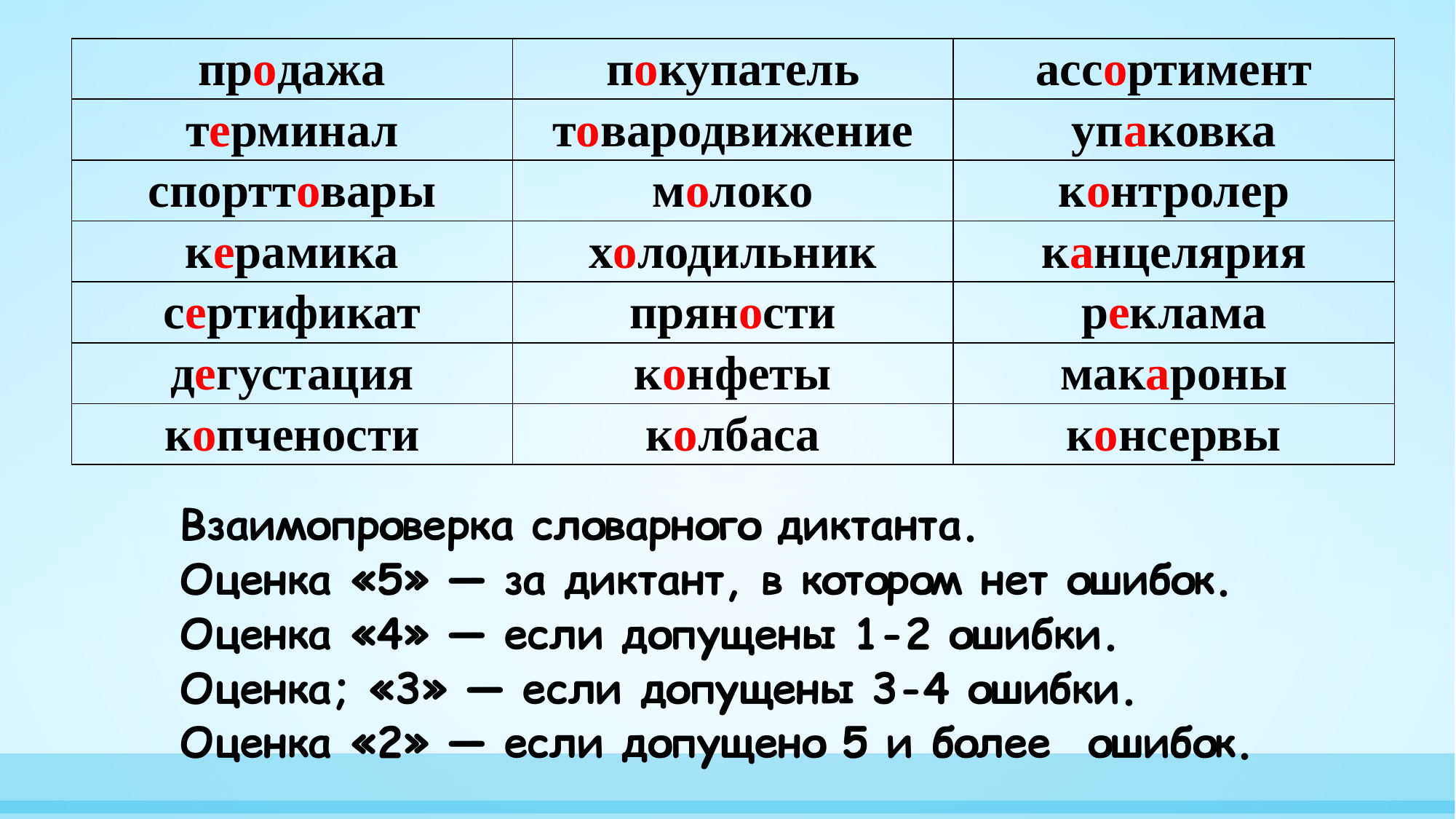

| продажа | покупатель | ассортимент |
| --- | --- | --- |
| терминал | товародвижение | упаковка |
| спорттовары | молоко | контролер |
| керамика | холодильник | канцелярия |
| сертификат | пряности | реклама |
| дегустация | конфеты | макароны |
| копчености | колбаса | консервы |
Взаимопроверка словарного диктанта.
Оценка «5» — за диктант, в котором нет ошибок.
Оценка «4» — если допущены 1-2 ошибки.
Оценка; «3» — если допущены 3-4 ошибки.
Оценка «2» — если допущено 5 и более  ошибок.